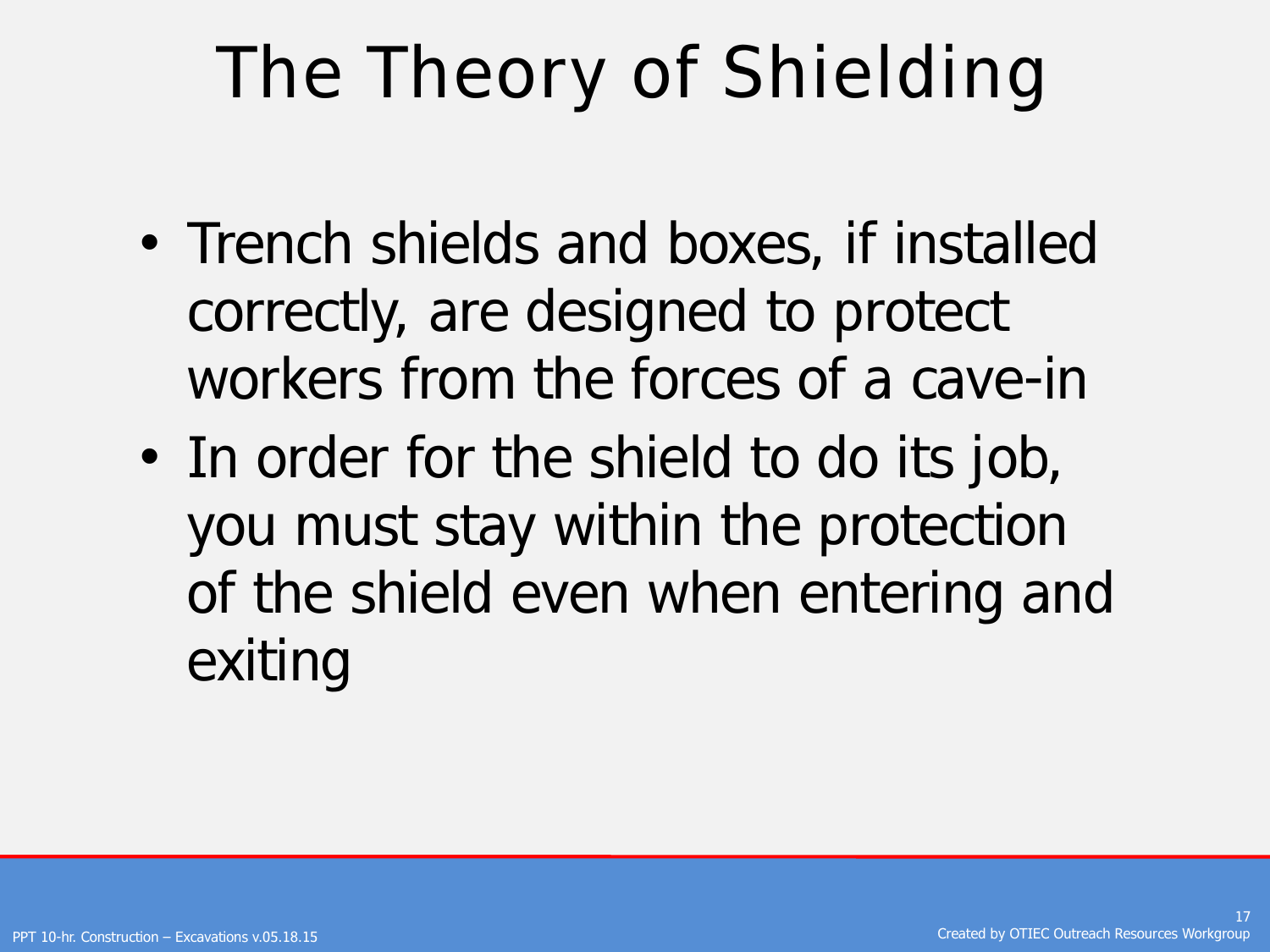

# The Theory of Shielding
Trench shields and boxes, if installed correctly, are designed to protect workers from the forces of a cave-in
In order for the shield to do its job, you must stay within the protection of the shield even when entering and exiting